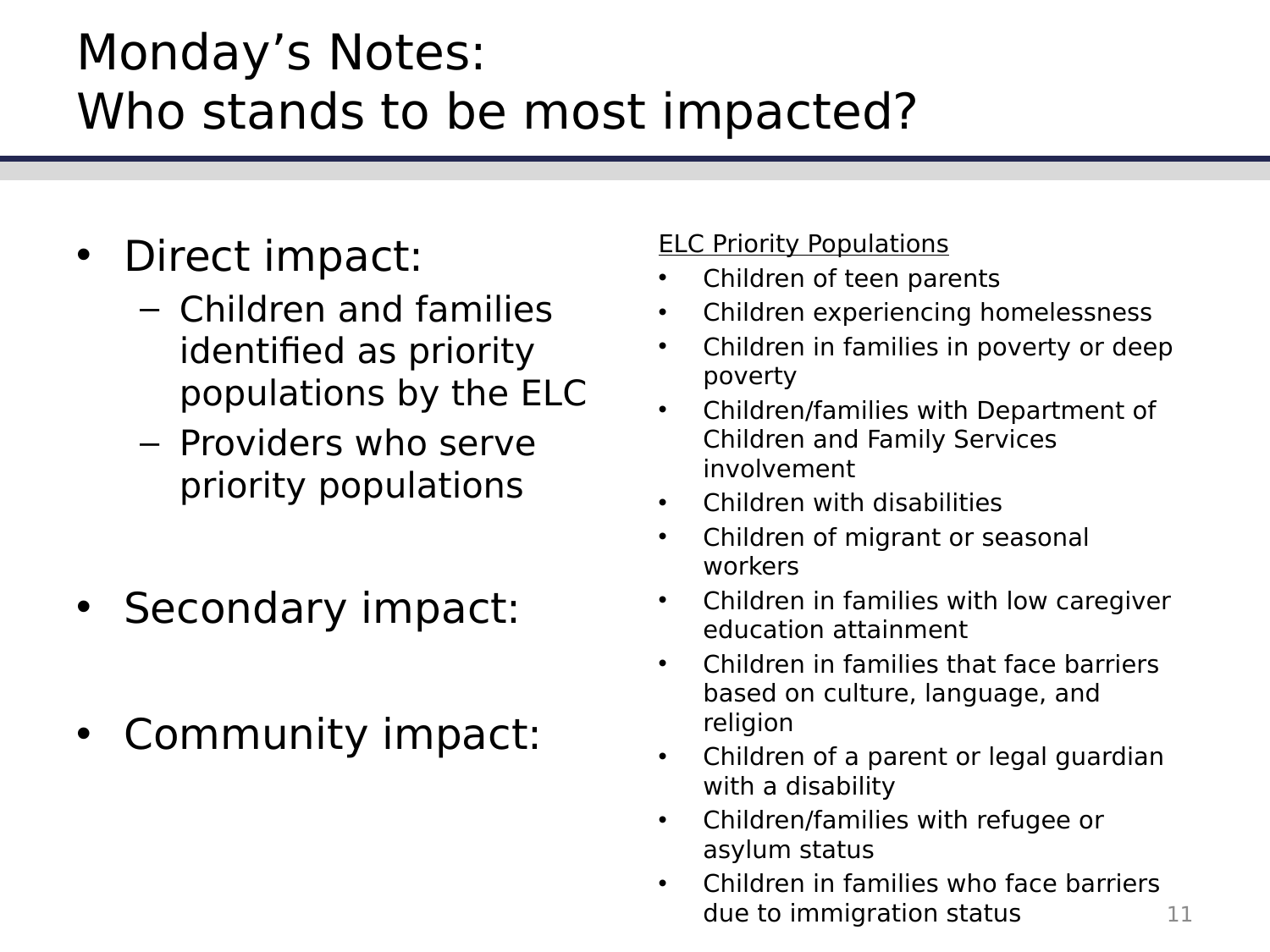

# Monday’s Notes: Who stands to be most impacted?
Direct impact:
Children and families identified as priority populations by the ELC
Providers who serve priority populations

Secondary impact:

Community impact:

ELC Priority Populations
Children of teen parents
Children experiencing homelessness
Children in families in poverty or deep poverty
Children/families with Department of Children and Family Services involvement
Children with disabilities
Children of migrant or seasonal workers
Children in families with low caregiver education attainment
Children in families that face barriers based on culture, language, and religion
Children of a parent or legal guardian with a disability
Children/families with refugee or asylum status
Children in families who face barriers due to immigration status
11